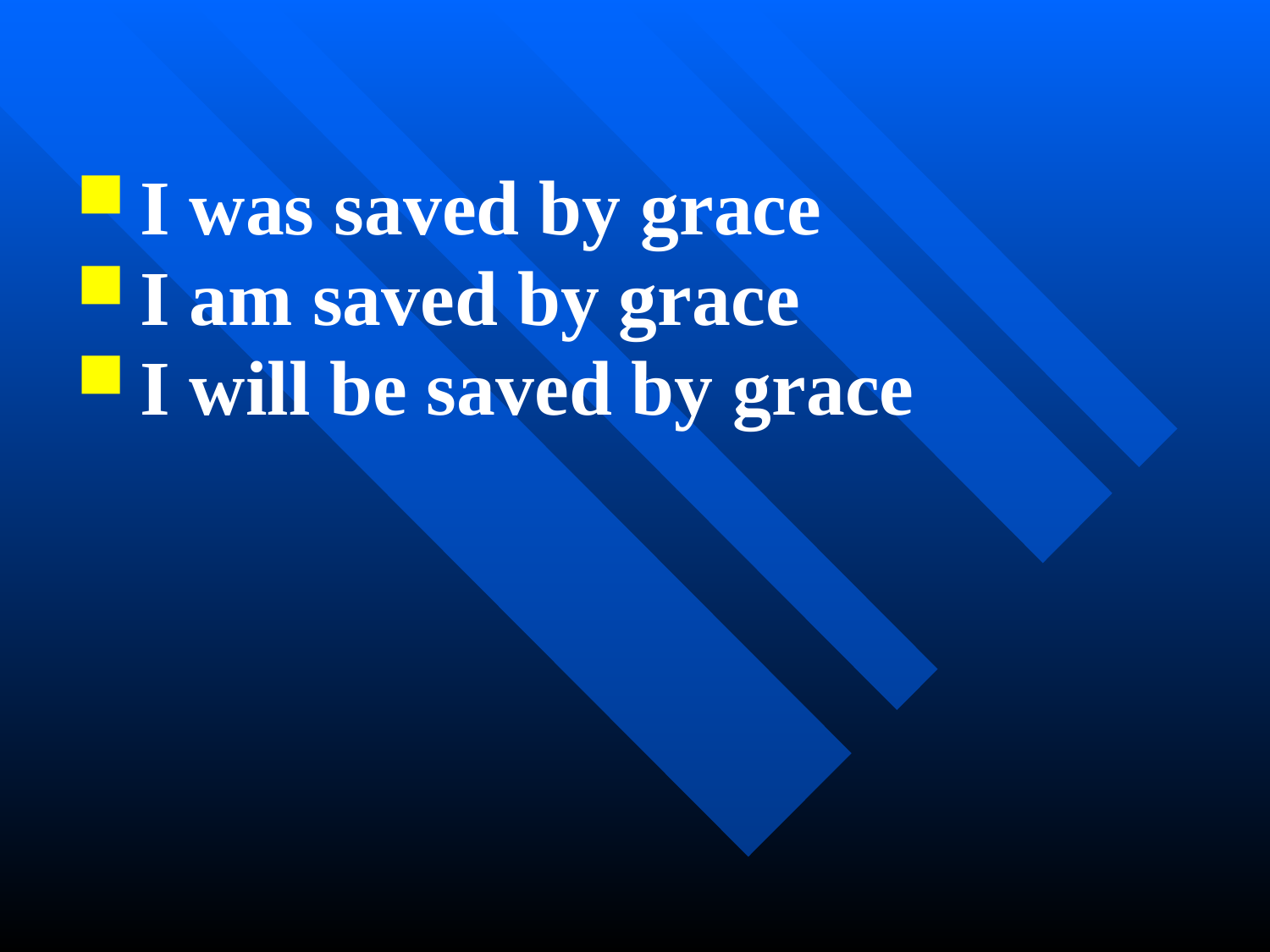

I was saved by grace
I am saved by grace
I will be saved by grace